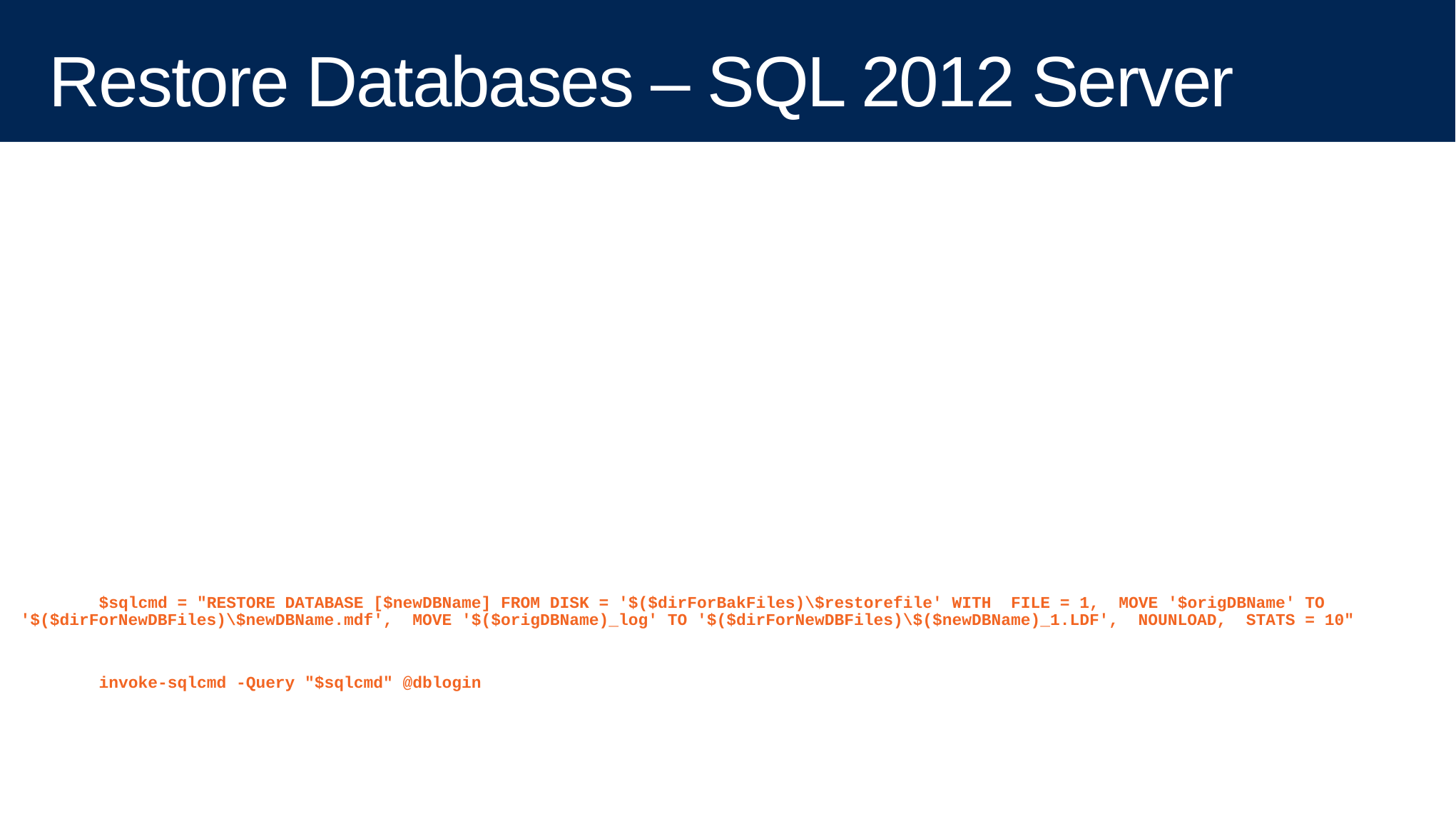

# Restore Databases – SQL 2012 Server
function restoreDatabase( [string]$newDBName, [string]$origDBName, [string]$dirForBakFiles, string]$restorefile, [string]$dirForNewDBFiles, [hashtable]$dblogin){
    "Restoring DB: $origDBName to $newDBName..."
    #if new name exists, must delete files otherwise error occurs demanding WITH REPLACE, but we are already using MOVE
    if( test-path "$dirForNewDBFiles\$newDBName.mdf" ) {
        [console]::ForegroundColor = "Green"
        $overwrite = read-host "Are you certain you want to replace existing database '$dirFOrNewDBFiles\$newDBName' (Y - Default)?"
        [console]::ResetColor()
        if ( !($overwrite -eq "N" ) ) {
            $sqlcmd = "ALTER DATABASE [$newDBName] SET OFFLINE WITH ROLLBACK IMMEDIATE;"
            invoke-sqlcmd -Query "$sqlcmd" @dblogin
            $sqlcmd = "RESTORE DATABASE [$newDBName] FROM DISK = '$dirForBakFiles\$restorefile' WITH REPLACE"
            Write-host "...Replacing existing database." -fore yellow
        }
        else {
            $sqlcmd = ""
            write-host "...Not replacing existing database." -fore Yellow
        }
    }
    else {
        $sqlcmd = "RESTORE DATABASE [$newDBName] FROM DISK = '$($dirForBakFiles)\$restorefile' WITH  FILE = 1,  MOVE '$origDBName' TO     '$($dirForNewDBFiles)\$newDBName.mdf',  MOVE '$($origDBName)_log' TO '$($dirForNewDBFiles)\$($newDBName)_1.LDF',  NOUNLOAD,  STATS = 10"
    }
    if( $sqlcmd ) {
        invoke-sqlcmd -Query "$sqlcmd" @dblogin
        "...Restored DB: $origDBName to $newDBName“
    }
}